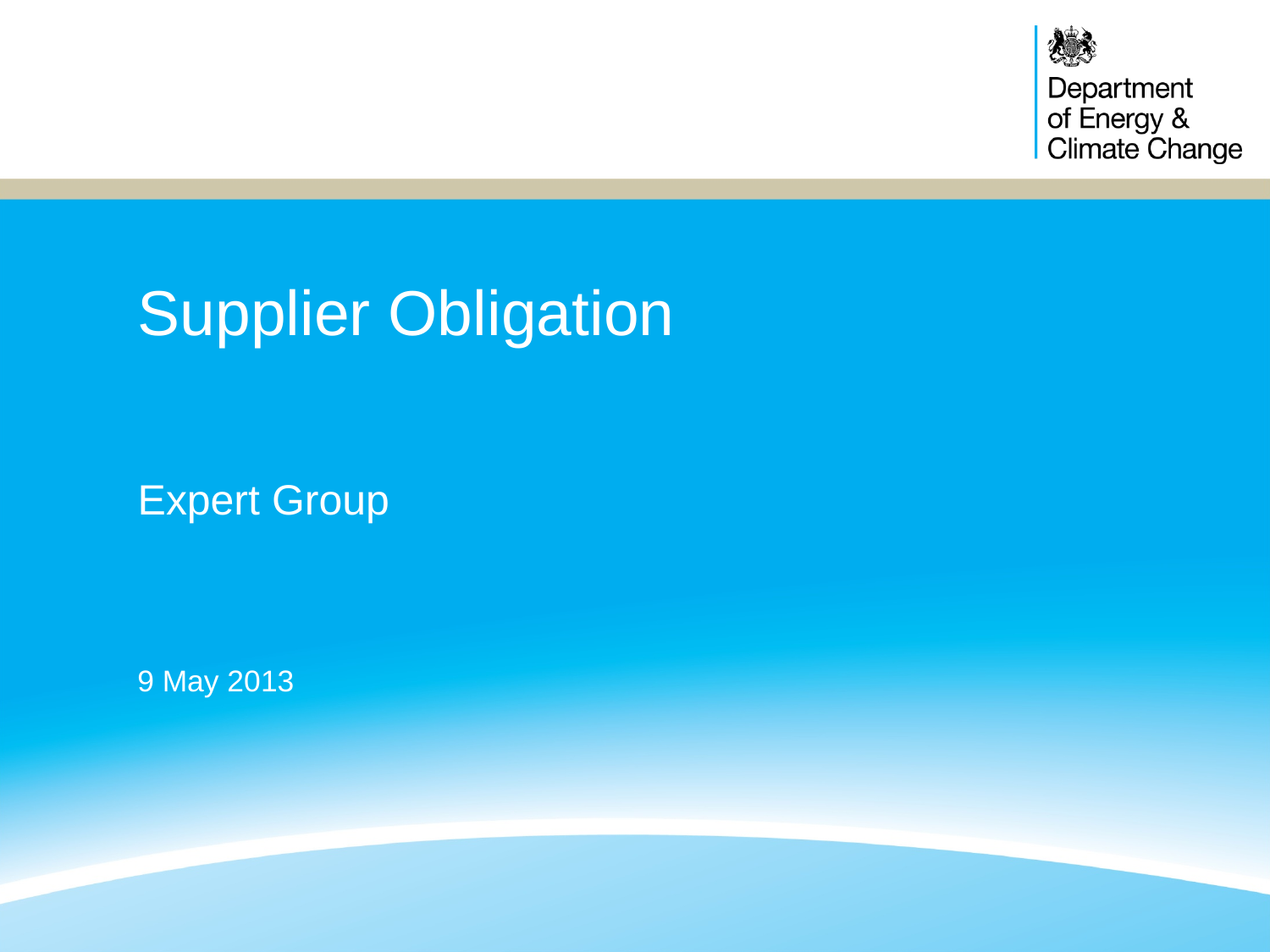

# Supplier Obligation
Expert Group
9 May 2013